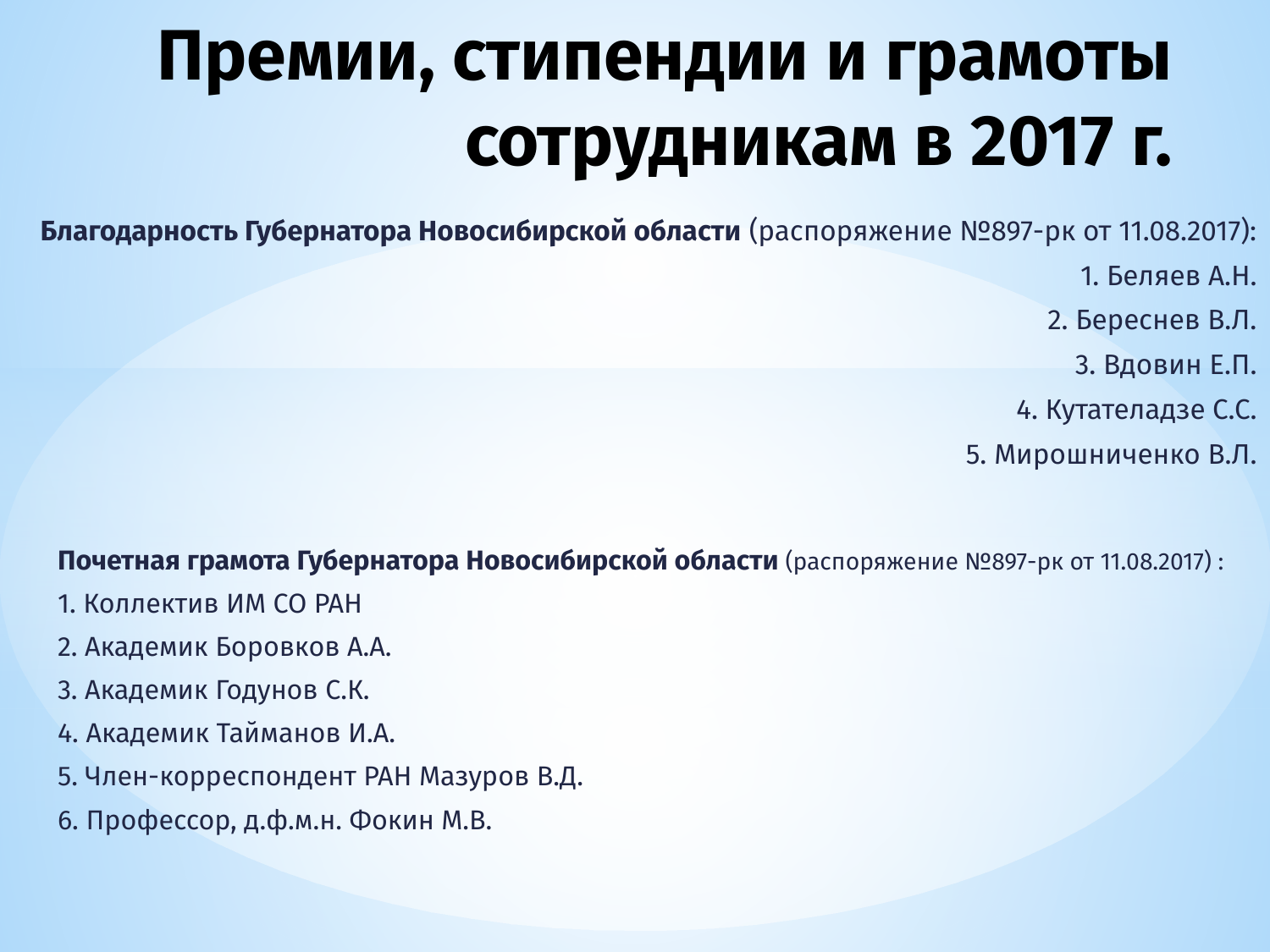

# Премии, стипендии и грамоты сотрудникам в 2017 г.
Благодарность Губернатора Новосибирской области (распоряжение №897-рк от 11.08.2017):
1. Беляев А.Н.
2. Береснев В.Л.
3. Вдовин Е.П.
4. Кутателадзе С.С.
5. Мирошниченко В.Л.
Почетная грамота Губернатора Новосибирской области (распоряжение №897-рк от 11.08.2017) :
1. Коллектив ИМ СО РАН
2. Академик Боровков А.А.
3. Академик Годунов С.К.
4. Академик Тайманов И.А.
5. Член-корреспондент РАН Мазуров В.Д.
6. Профессор, д.ф.м.н. Фокин М.В.